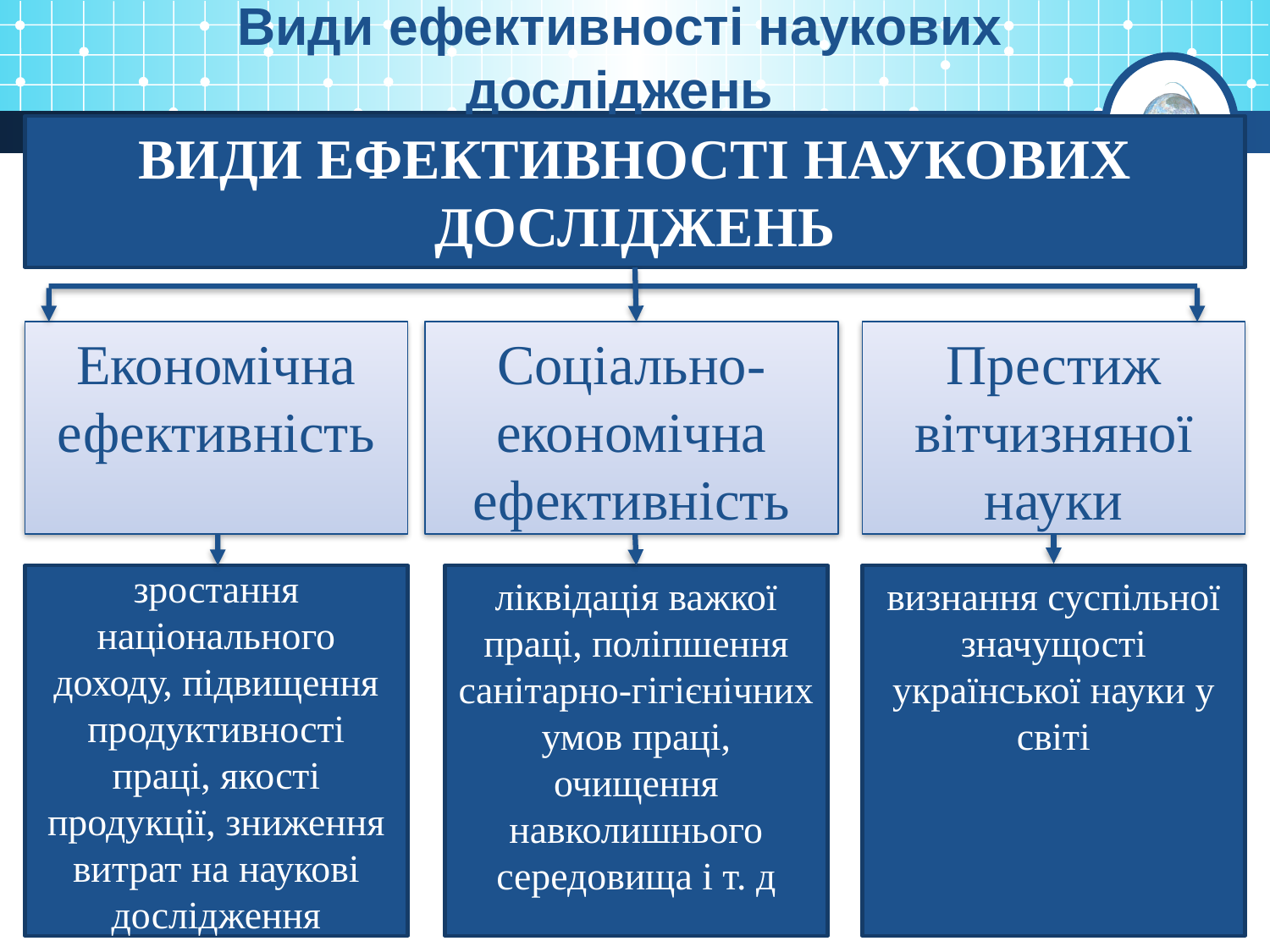

Види ефективності наукових досліджень

ВИДИ ЕФЕКТИВНОСТІ НАУКОВИХ ДОСЛІДЖЕНЬ

Економічна ефективність
Соціально-економічна ефективність
Престиж вітчизняної науки

зростання національного доходу, підвищення продуктивності праці, якості продукції, зниження витрат на наукові дослідження
ліквідація важкої праці, поліпшення санітарно-гігієнічних умов праці, очищення навколишнього середовища і т. д
визнання суспільної значущості української науки у світі